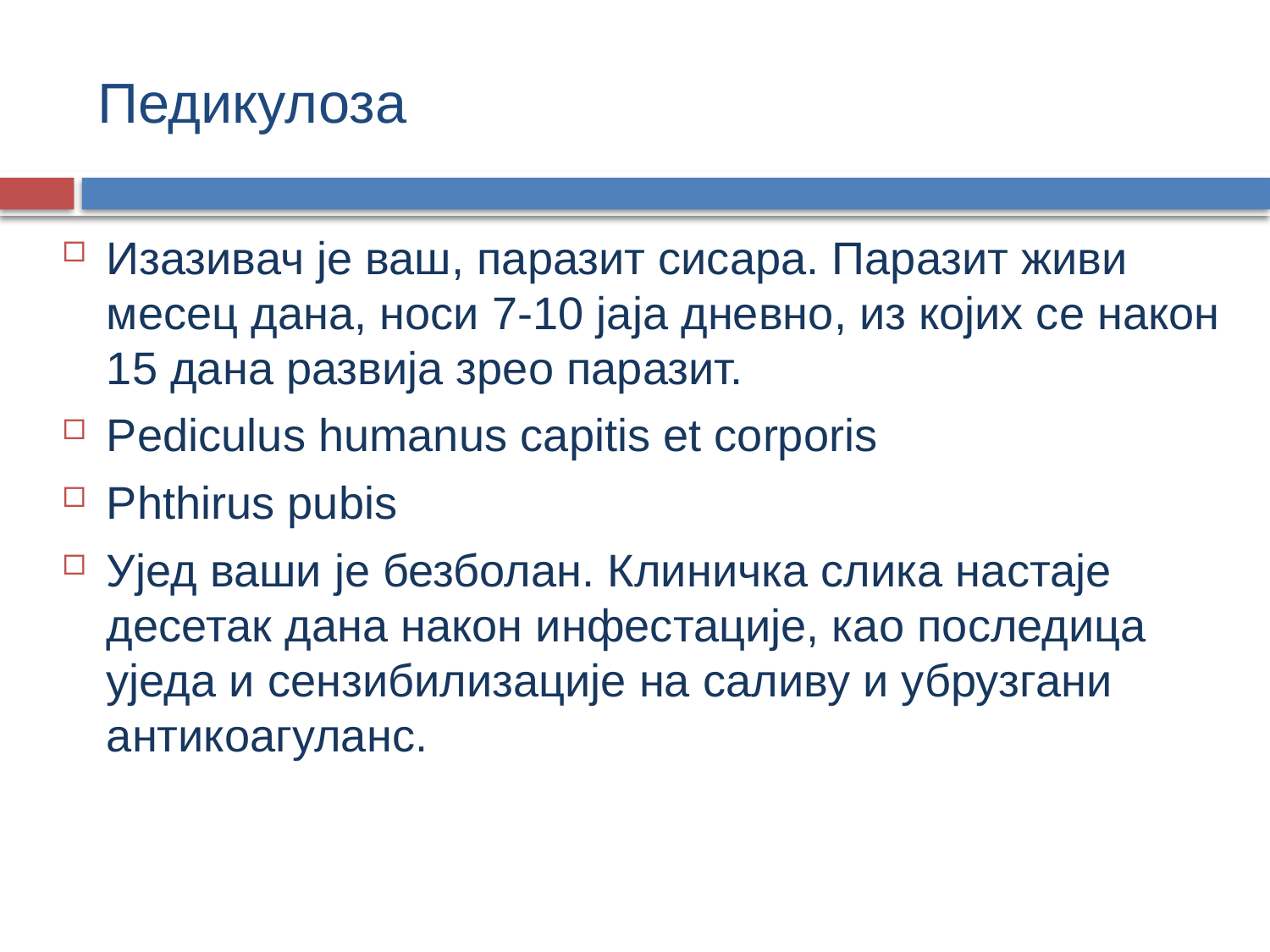

# Педикулоза
Изазивач је ваш, паразит сисара. Паразит живи месец дана, носи 7-10 јаја дневно, из којих се након 15 дана развија зрео паразит.
Pediculus humanus capitis et corporis
Phthirus pubis
Ујед ваши је безболан. Клиничка слика настаје десетак дана након инфестације, као последица уједа и сензибилизације на саливу и убрузгани антикоагуланс.